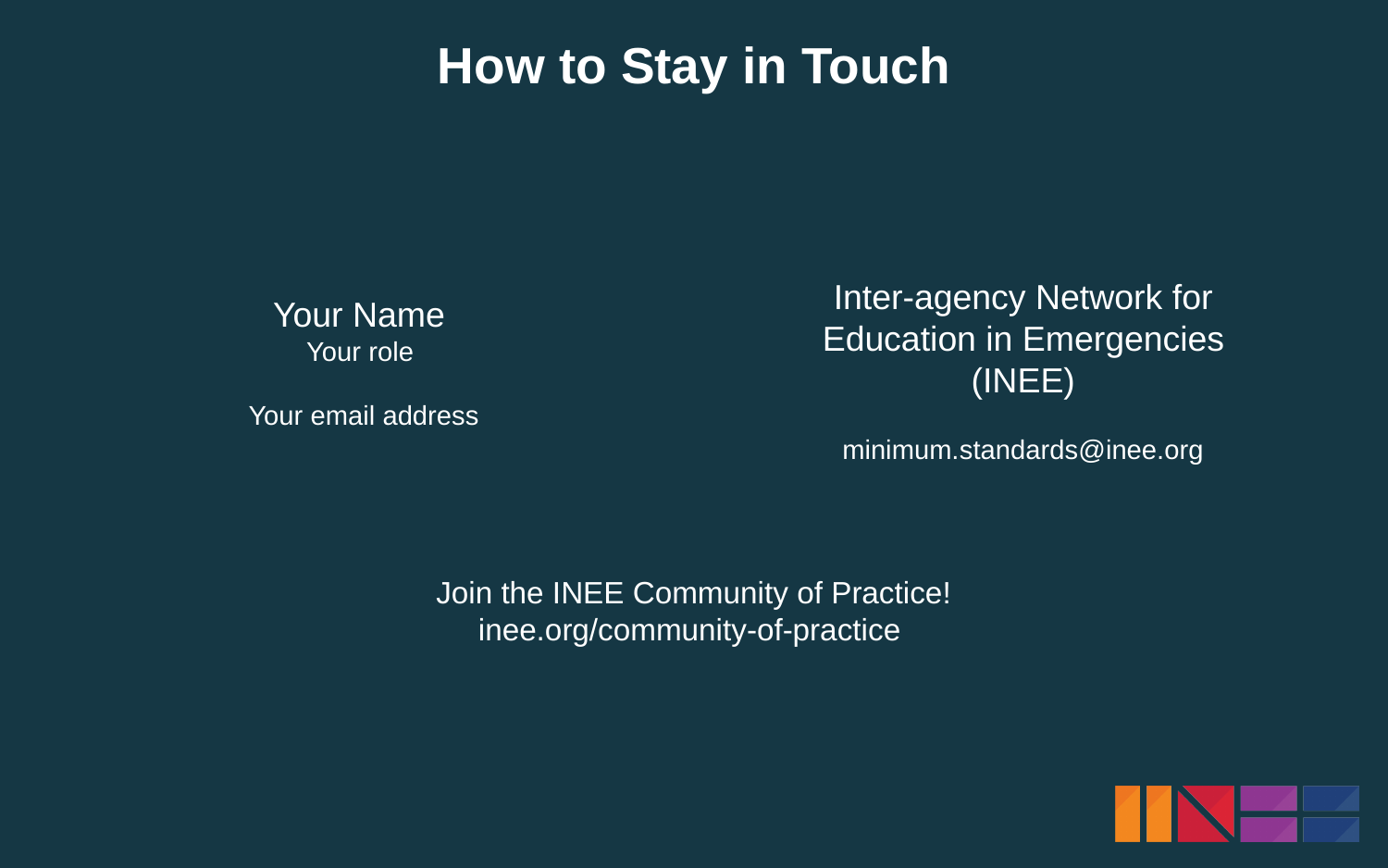

# How to Stay in Touch
Inter-agency Network for Education in Emergencies (INEE)

minimum.standards@inee.org
Your Name
Your role

Your email address
Join the INEE Community of Practice!
inee.org/community-of-practice